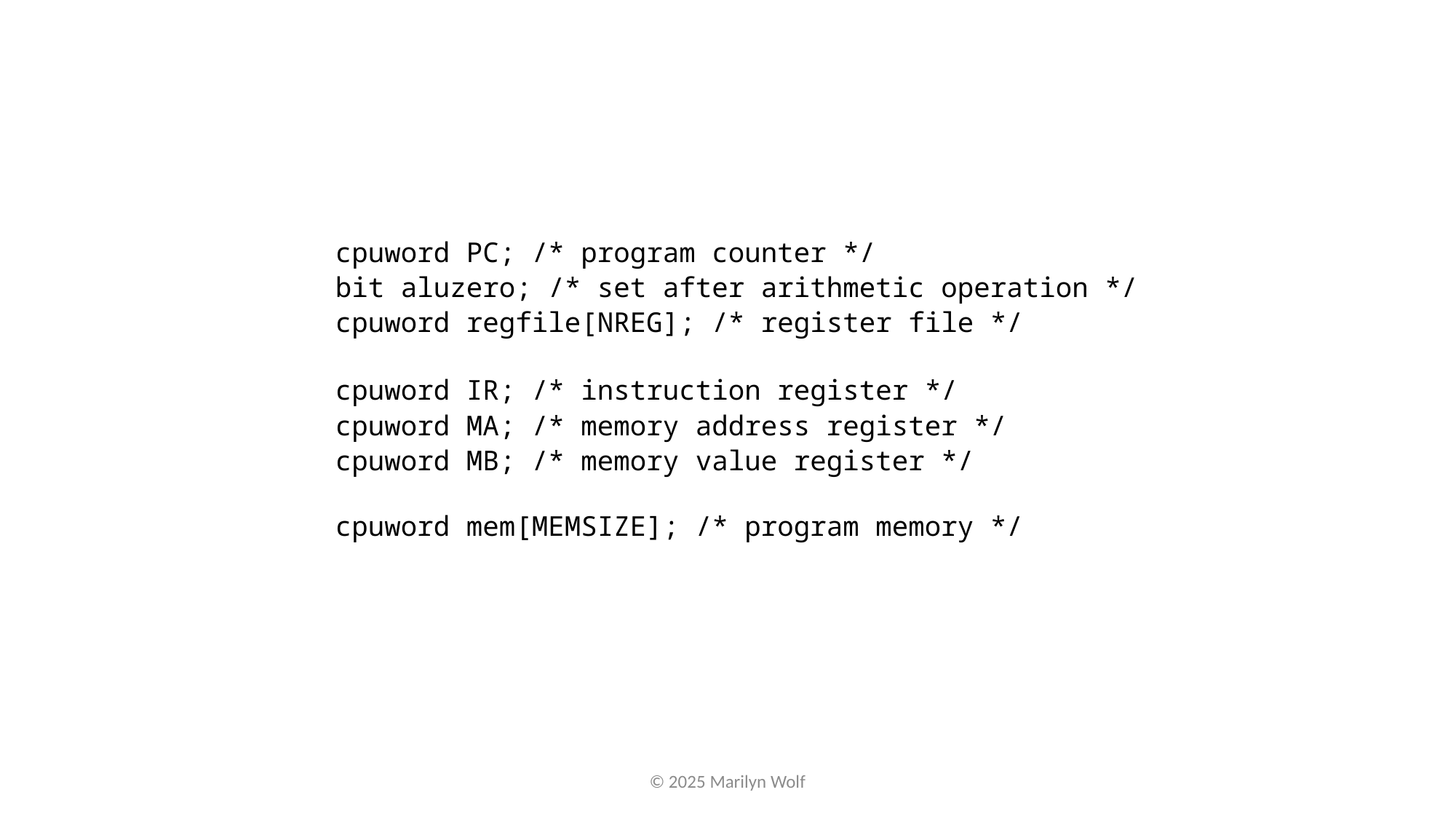

cpuword PC; /* program counter */
bit aluzero; /* set after arithmetic operation */
cpuword regfile[NREG]; /* register file */

cpuword IR; /* instruction register */
cpuword MA; /* memory address register */
cpuword MB; /* memory value register */

cpuword mem[MEMSIZE]; /* program memory */
© 2025 Marilyn Wolf